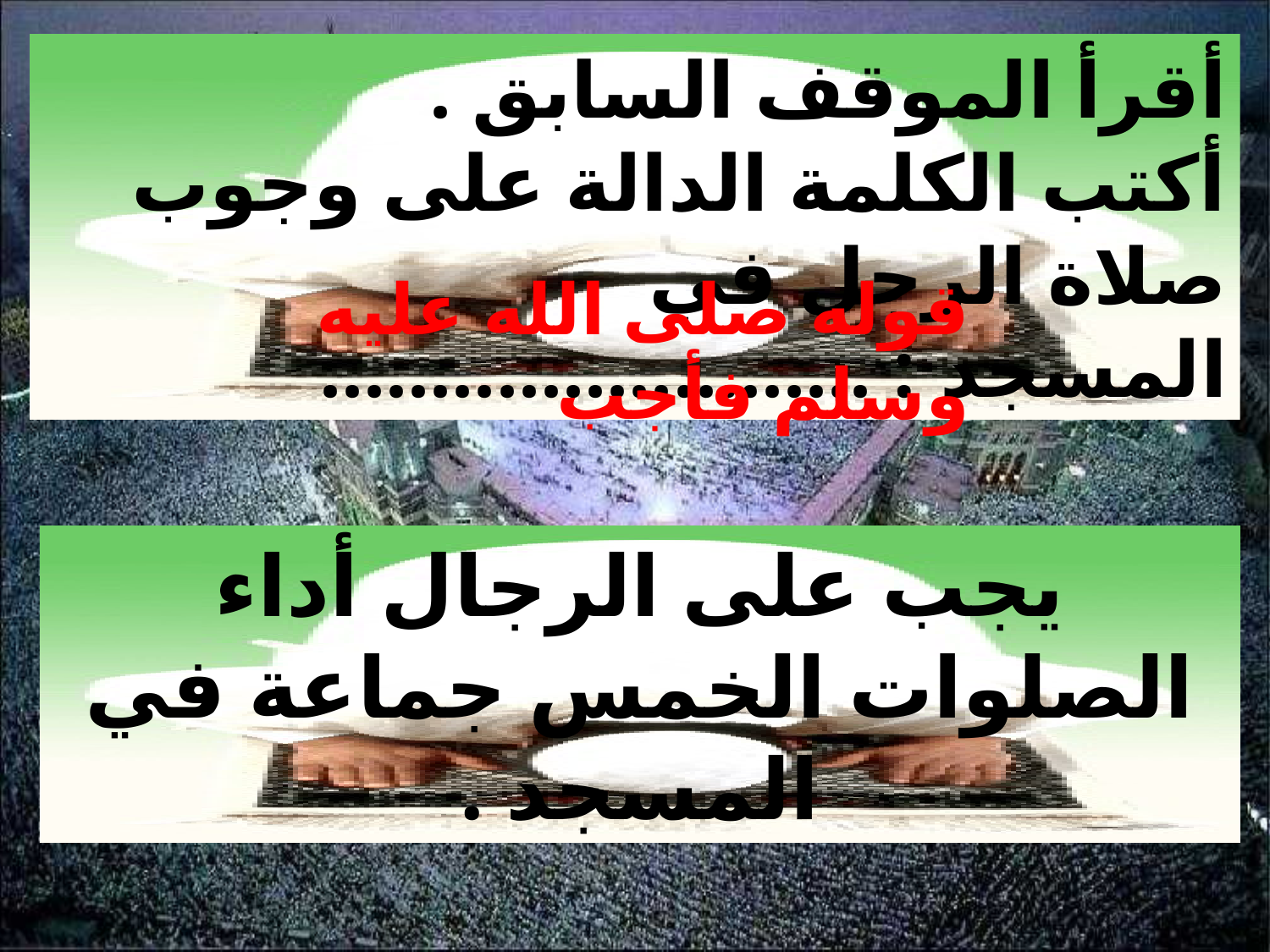

أقرأ الموقف السابق .
أكتب الكلمة الدالة على وجوب صلاة الرجل في المسجد : .........................
قوله صلى الله عليه وسلم فأجب
يجب على الرجال أداء الصلوات الخمس جماعة في المسجد .